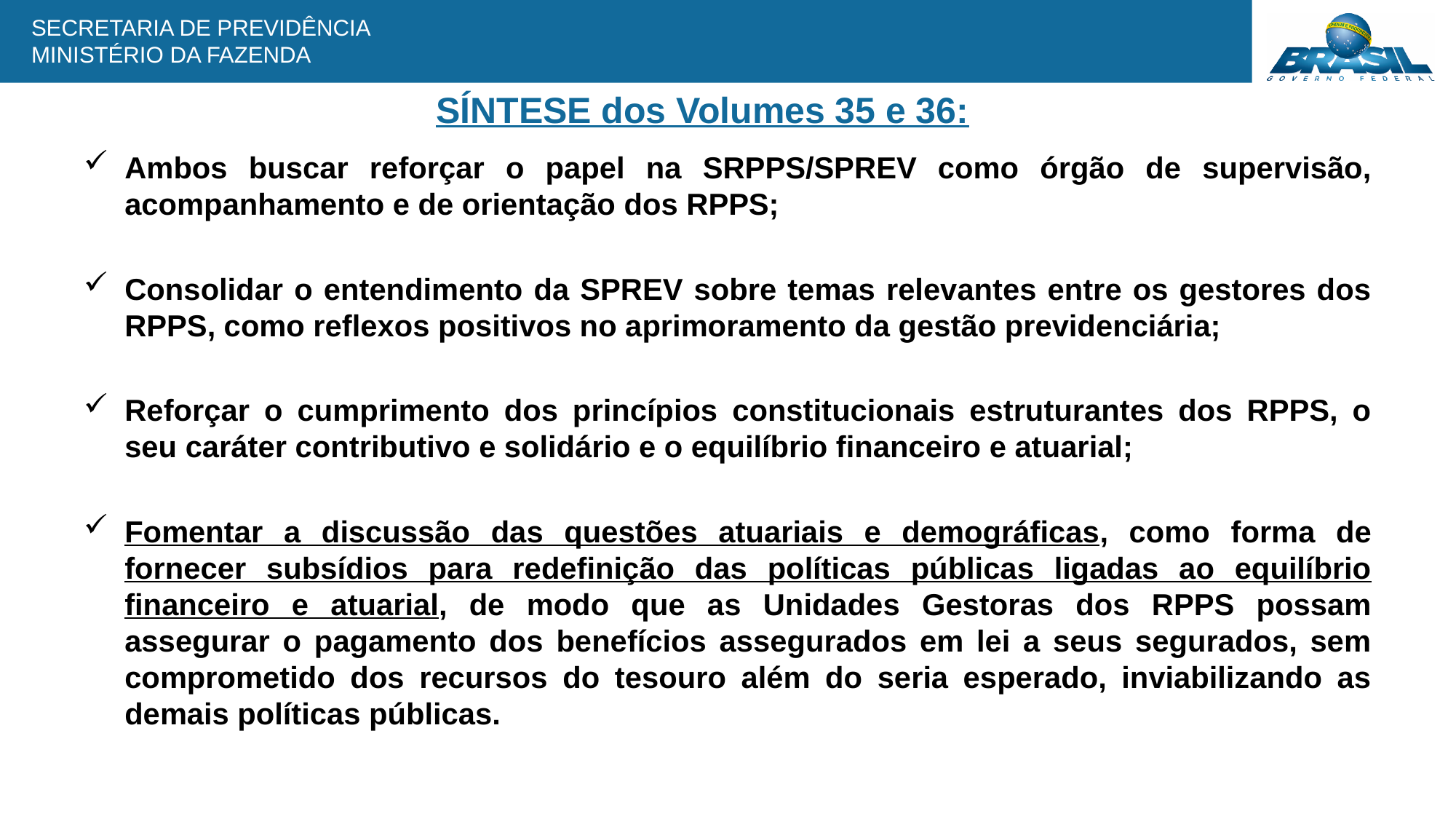

# SÍNTESE dos Volumes 35 e 36:
Ambos buscar reforçar o papel na SRPPS/SPREV como órgão de supervisão, acompanhamento e de orientação dos RPPS;

Consolidar o entendimento da SPREV sobre temas relevantes entre os gestores dos RPPS, como reflexos positivos no aprimoramento da gestão previdenciária;

Reforçar o cumprimento dos princípios constitucionais estruturantes dos RPPS, o seu caráter contributivo e solidário e o equilíbrio financeiro e atuarial;

Fomentar a discussão das questões atuariais e demográficas, como forma de fornecer subsídios para redefinição das políticas públicas ligadas ao equilíbrio financeiro e atuarial, de modo que as Unidades Gestoras dos RPPS possam assegurar o pagamento dos benefícios assegurados em lei a seus segurados, sem comprometido dos recursos do tesouro além do seria esperado, inviabilizando as demais políticas públicas.